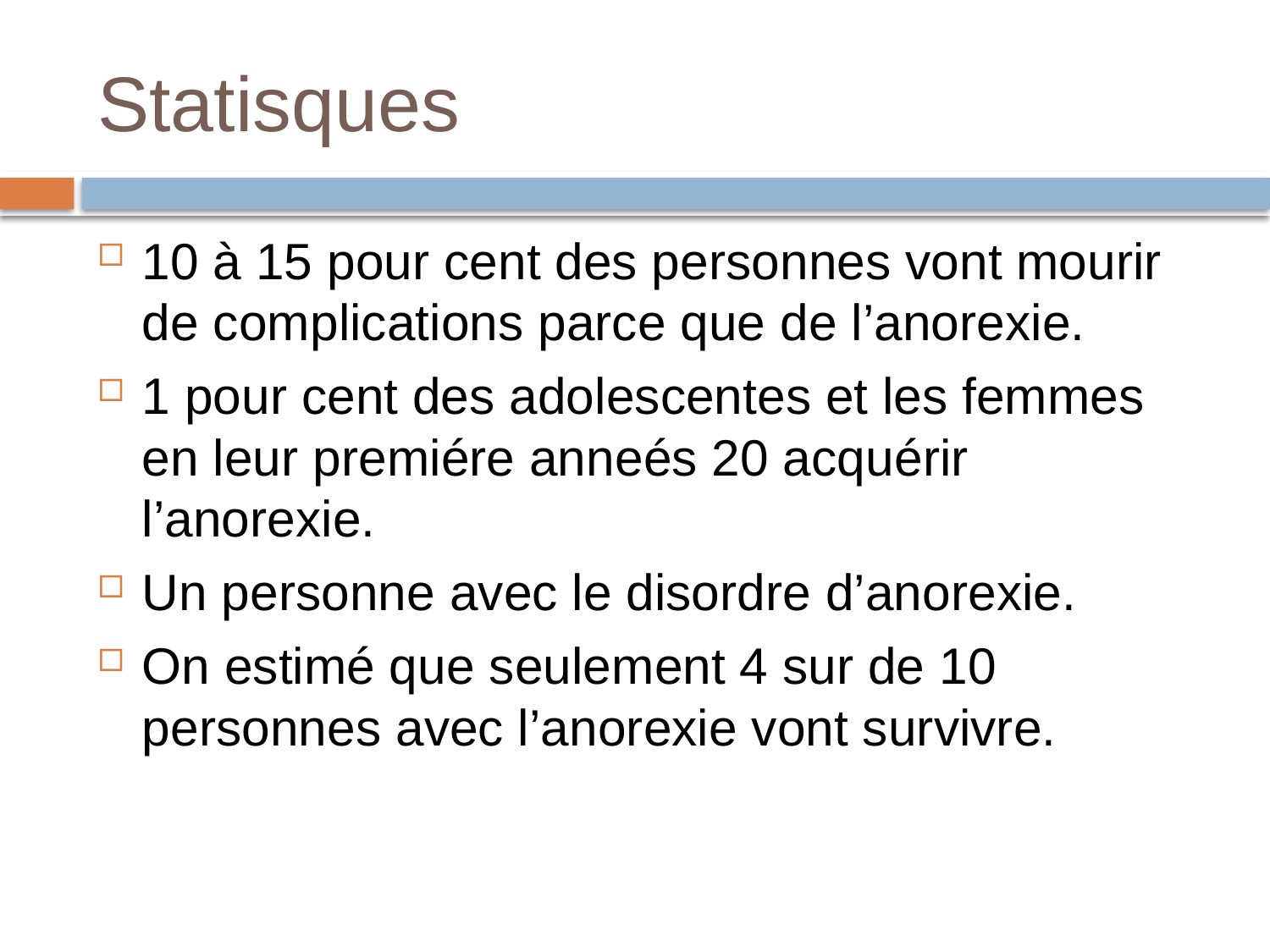

# Statisques
10 à 15 pour cent des personnes vont mourir de complications parce que de l’anorexie.
1 pour cent des adolescentes et les femmes en leur premiére anneés 20 acquérir l’anorexie.
Un personne avec le disordre d’anorexie.
On estimé que seulement 4 sur de 10 personnes avec l’anorexie vont survivre.